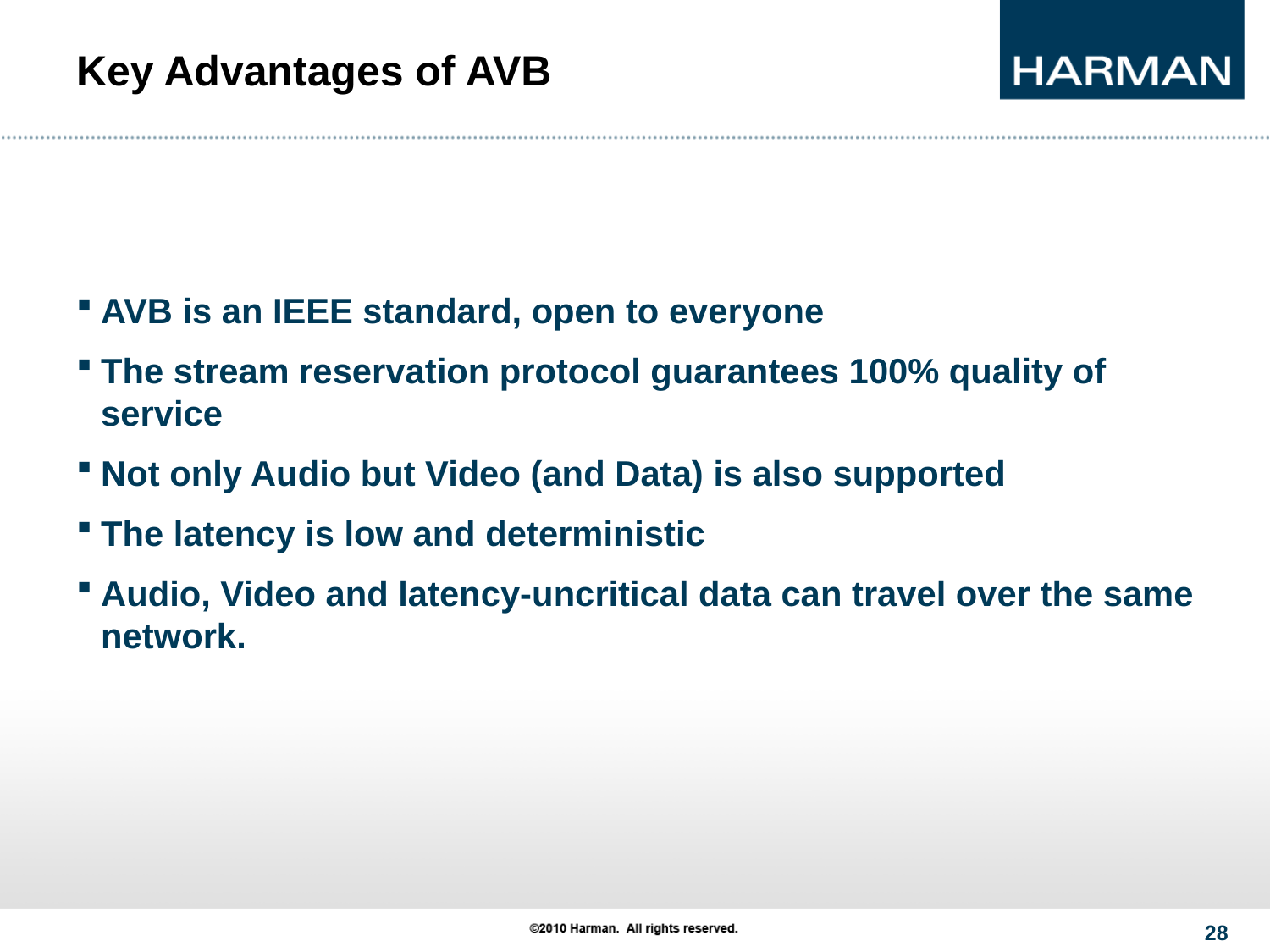

# Key Advantages of AVB

AVB is an IEEE standard, open to everyone
The stream reservation protocol guarantees 100% quality of service
Not only Audio but Video (and Data) is also supported
The latency is low and deterministic
Audio, Video and latency-uncritical data can travel over the same network.